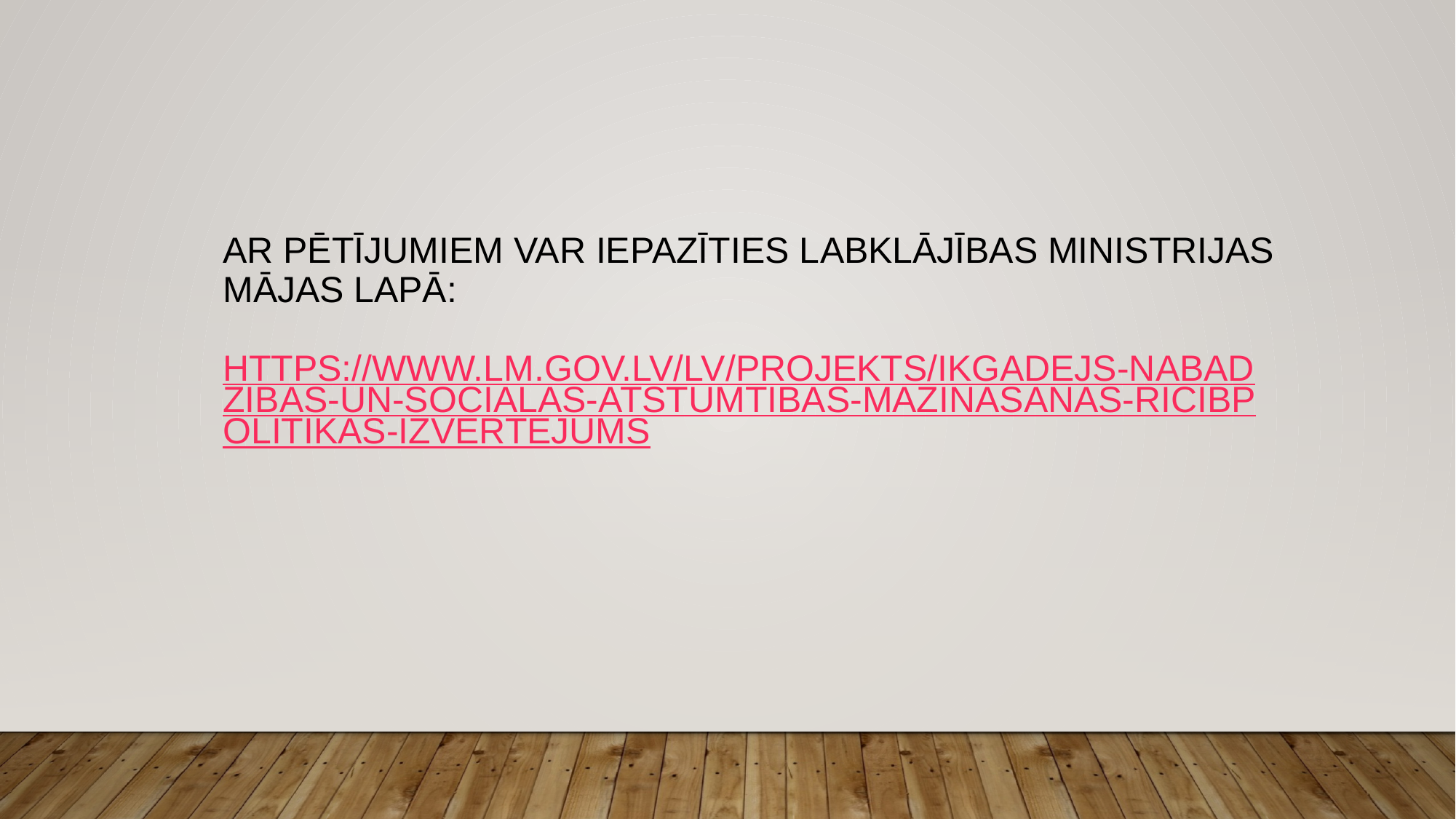

Ar pētījumiem var iepazīties Labklājības ministrijas mājas lapā:
https://www.lm.gov.lv/lv/projekts/ikgadejs-nabadzibas-un-socialas-atstumtibas-mazinasanas-ricibpolitikas-izvertejums